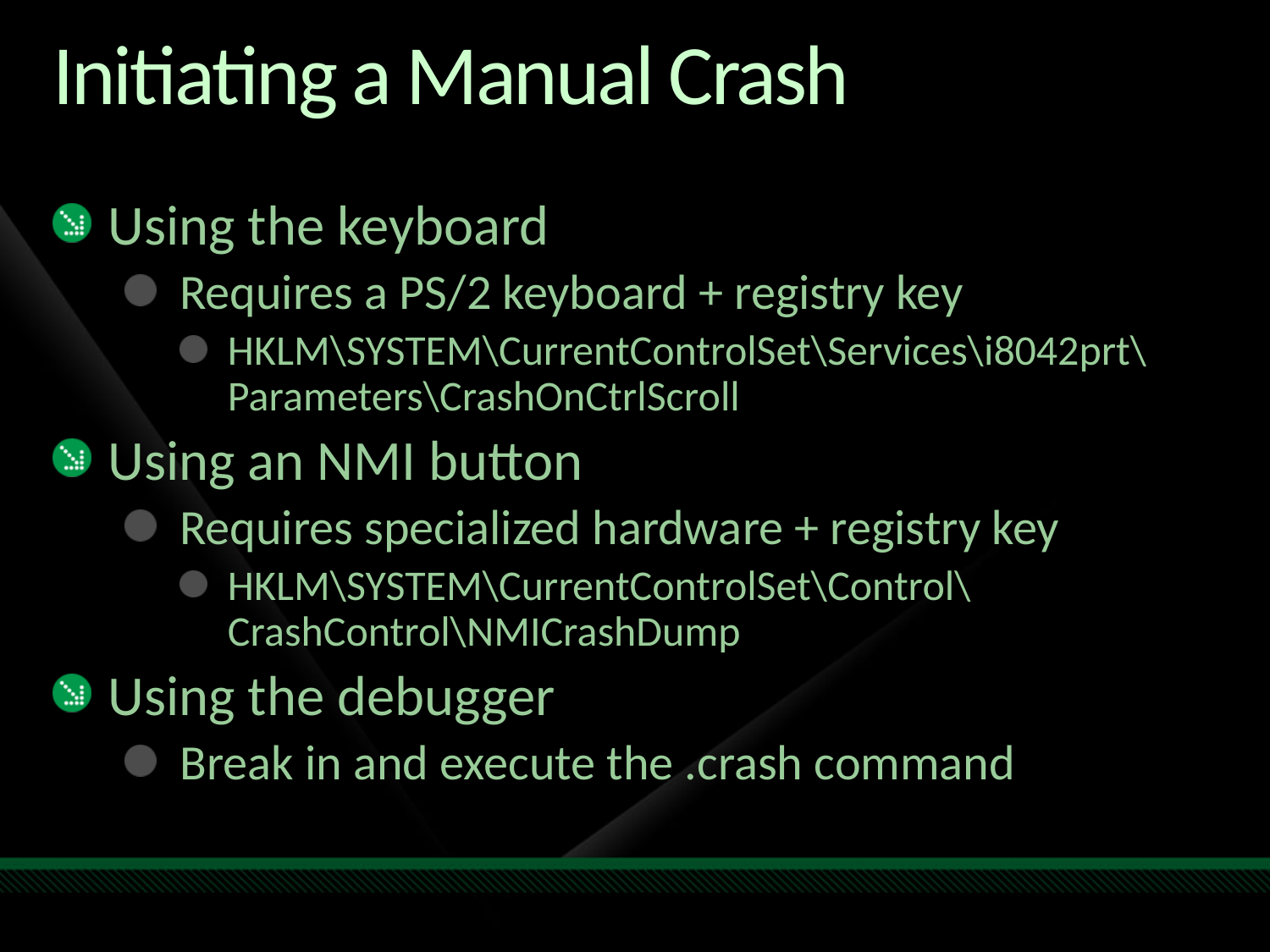

# Initiating a Manual Crash
Using the keyboard
Requires a PS/2 keyboard + registry key
HKLM\SYSTEM\CurrentControlSet\Services\i8042prt\
Parameters\CrashOnCtrlScroll
Using an NMI button
Requires specialized hardware + registry key
HKLM\SYSTEM\CurrentControlSet\Control\
CrashControl\NMICrashDump
Using the debugger
Break in and execute the .crash command